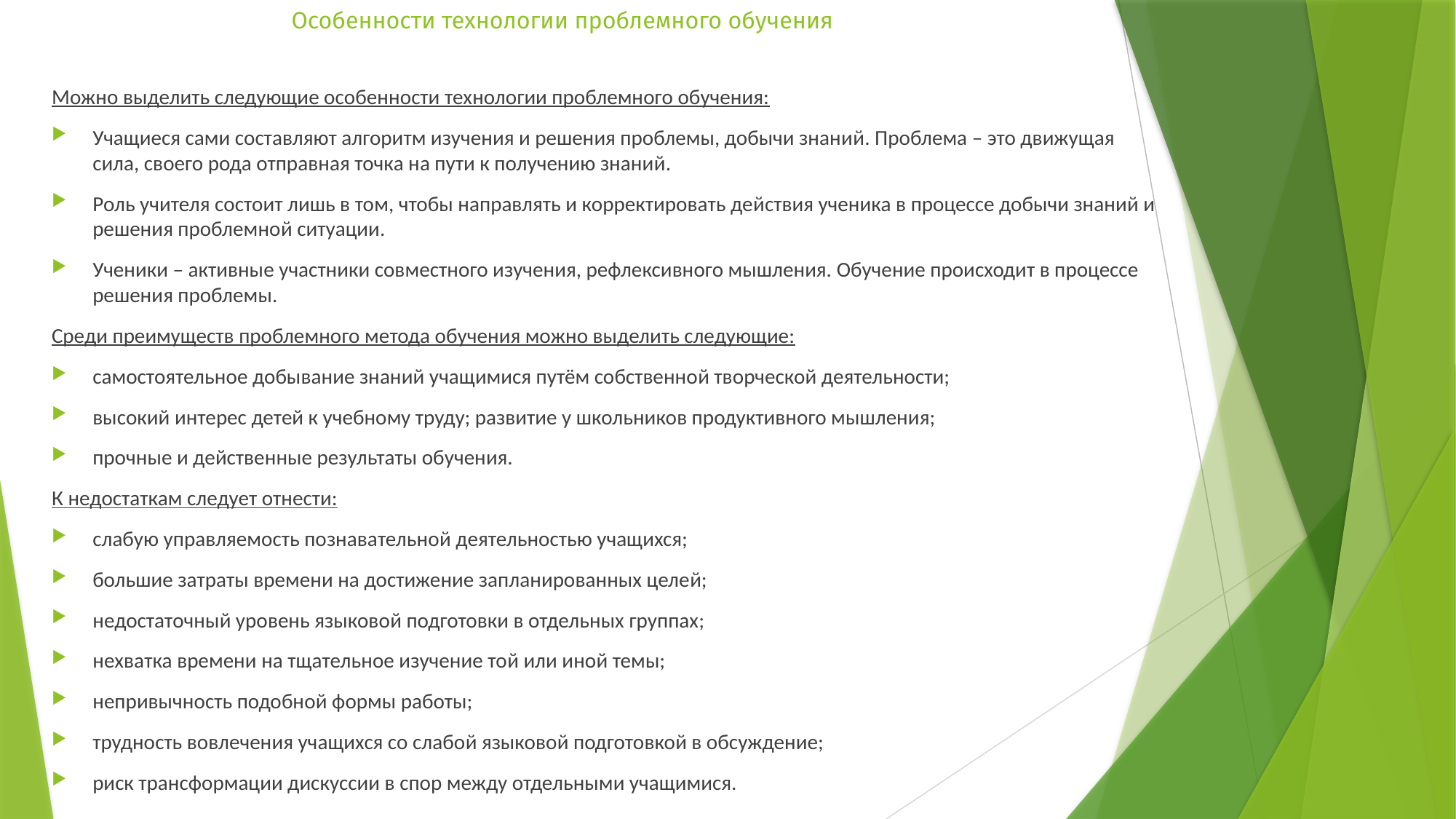

# Особенности технологии проблемного обучения
Можно выделить следующие особенности технологии проблемного обучения:
Учащиеся сами составляют алгоритм изучения и решения проблемы, добычи знаний. Проблема – это движущая сила, своего рода отправная точка на пути к получению знаний.
Роль учителя состоит лишь в том, чтобы направлять и корректировать действия ученика в процессе добычи знаний и решения проблемной ситуации.
Ученики – активные участники совместного изучения, рефлексивного мышления. Обучение происходит в процессе решения проблемы.
Среди преимуществ проблемного метода обучения можно выделить следующие:
самостоятельное добывание знаний учащимися путём собственной творческой деятельности;
высокий интерес детей к учебному труду; развитие у школьников продуктивного мышления;
прочные и действенные результаты обучения.
К недостаткам следует отнести:
слабую управляемость познавательной деятельностью учащихся;
большие затраты времени на достижение запланированных целей;
недостаточный уровень языковой подготовки в отдельных группах;
нехватка времени на тщательное изучение той или иной темы;
непривычность подобной формы работы;
трудность вовлечения учащихся со слабой языковой подготовкой в обсуждение;
риск трансформации дискуссии в спор между отдельными учащимися.